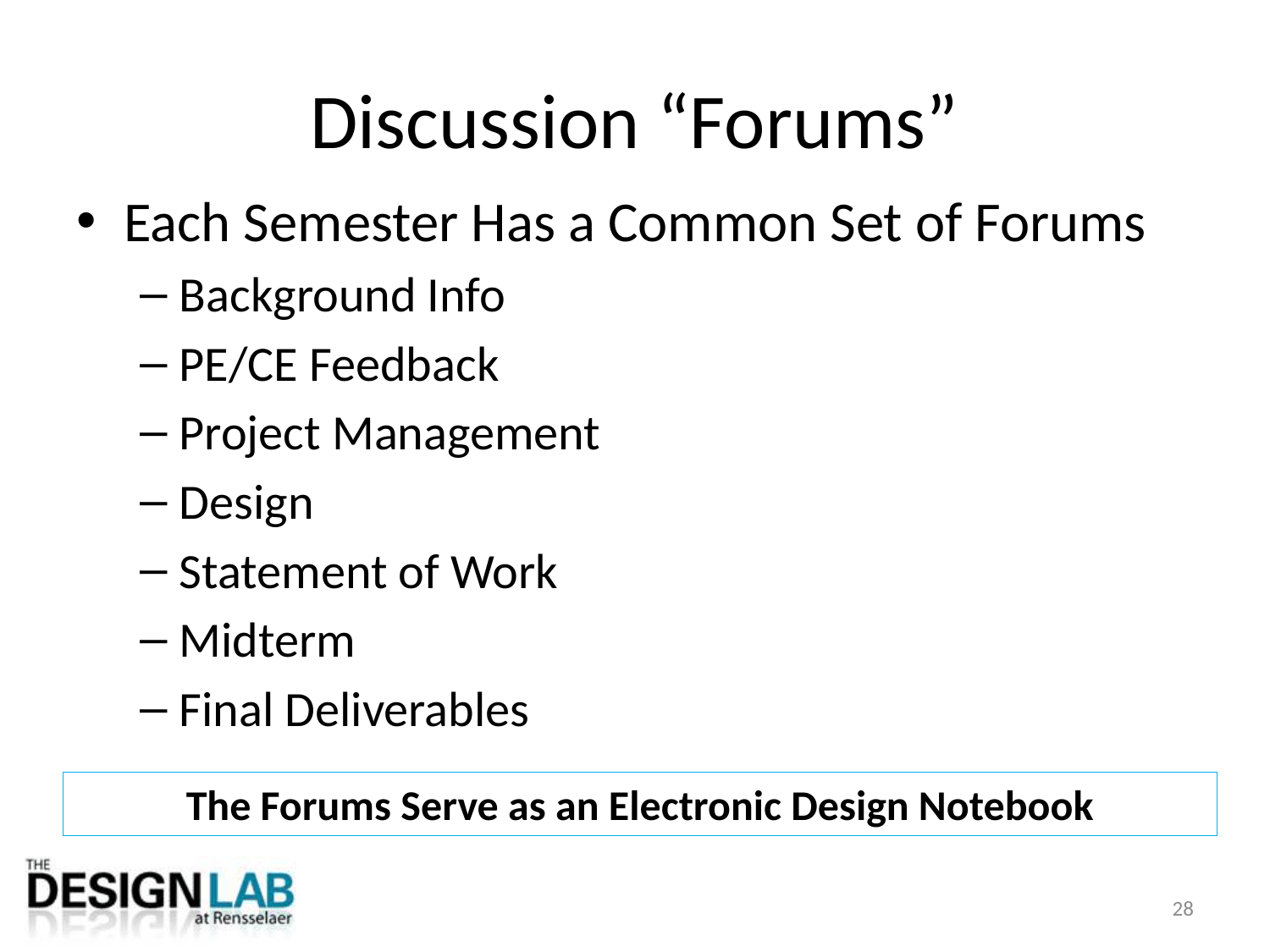

# Discussion “Forums”
Each Semester Has a Common Set of Forums
Background Info
PE/CE Feedback
Project Management
Design
Statement of Work
Midterm
Final Deliverables
The Forums Serve as an Electronic Design Notebook
28